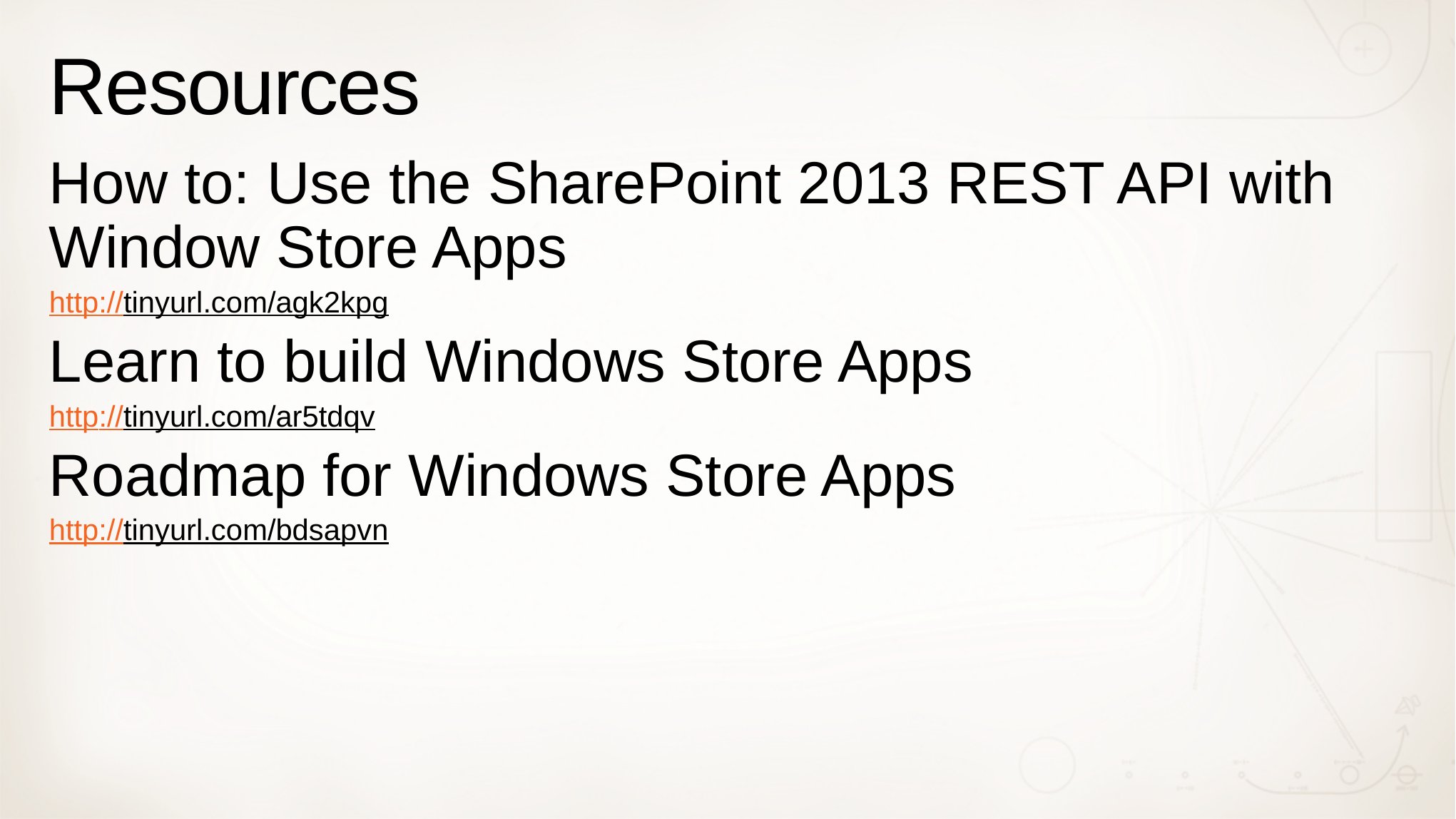

# Resources
How to: Use the SharePoint 2013 REST API with Window Store Apps
http://tinyurl.com/agk2kpg
Learn to build Windows Store Apps
http://tinyurl.com/ar5tdqv
Roadmap for Windows Store Apps
http://tinyurl.com/bdsapvn